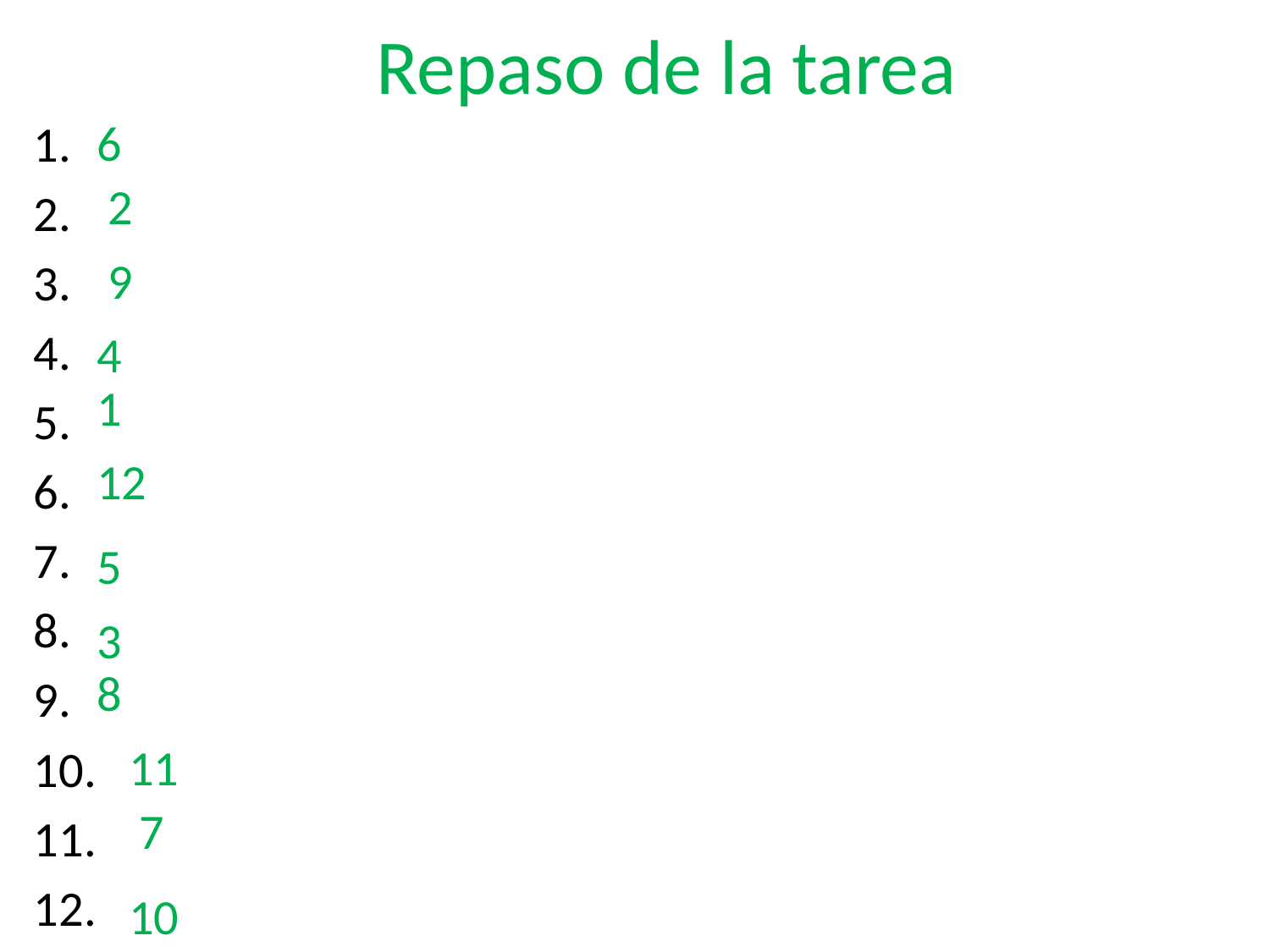

# Repaso de la tarea
1.
2.
3.
4.
5.
6.
7.
8.
9.
10.
11.
12.
6
2
9
4
1
12
5
3
8
11
7
10